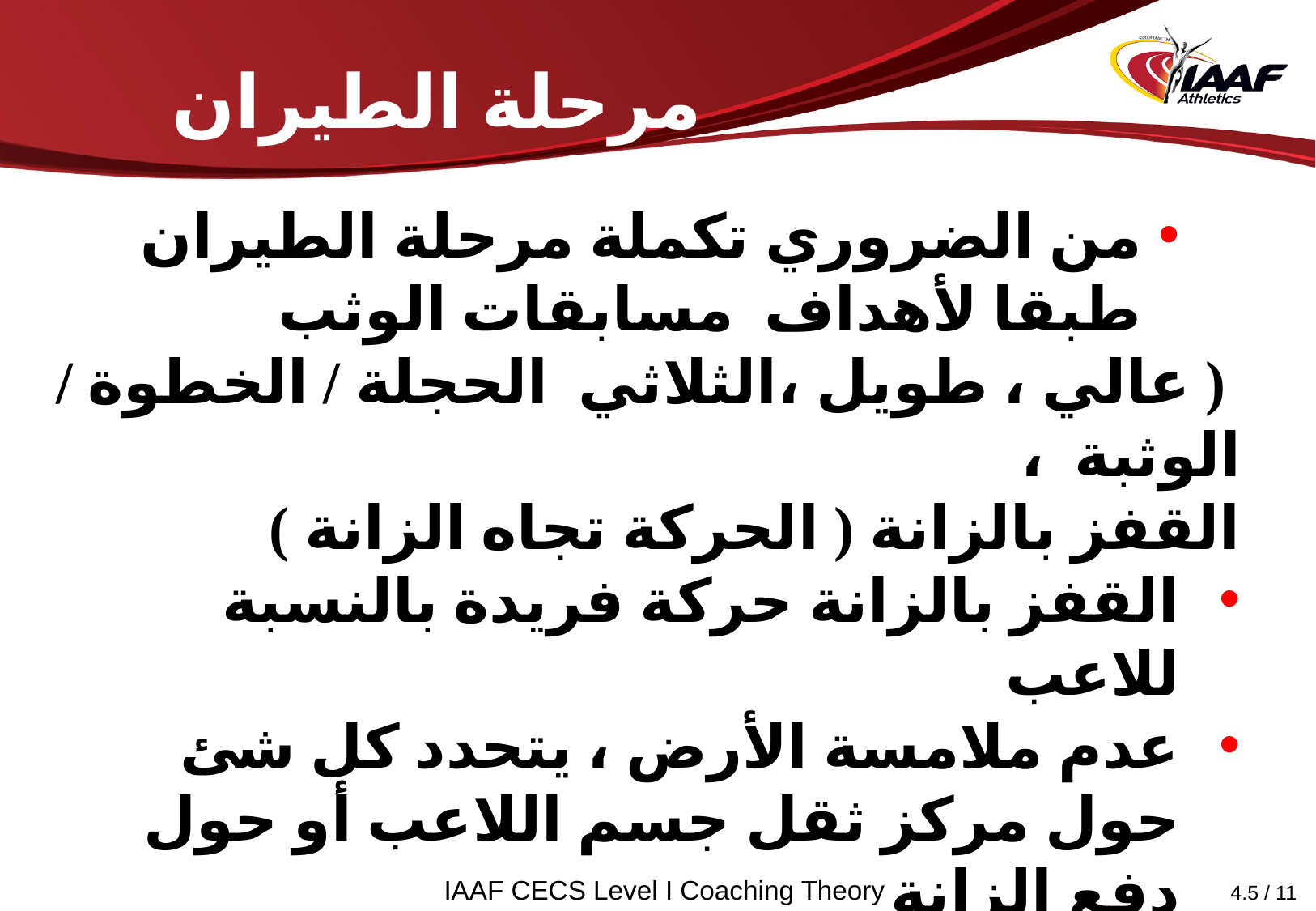

# مرحلة الطيران
من الضروري تكملة مرحلة الطيران طبقا لأهداف  مسابقات الوثب
	 ( عالي ، طويل ،الثلاثي  الحجلة / الخطوة / الوثبة  ،
القفز بالزانة ( الحركة تجاه الزانة )
القفز بالزانة حركة فريدة بالنسبة للاعب
عدم ملامسة الأرض ، يتحدد كل شئ حول مركز ثقل جسم اللاعب أو حول دفع الزانة

IAAF CECS Level I Coaching Theory
4.5 / 11